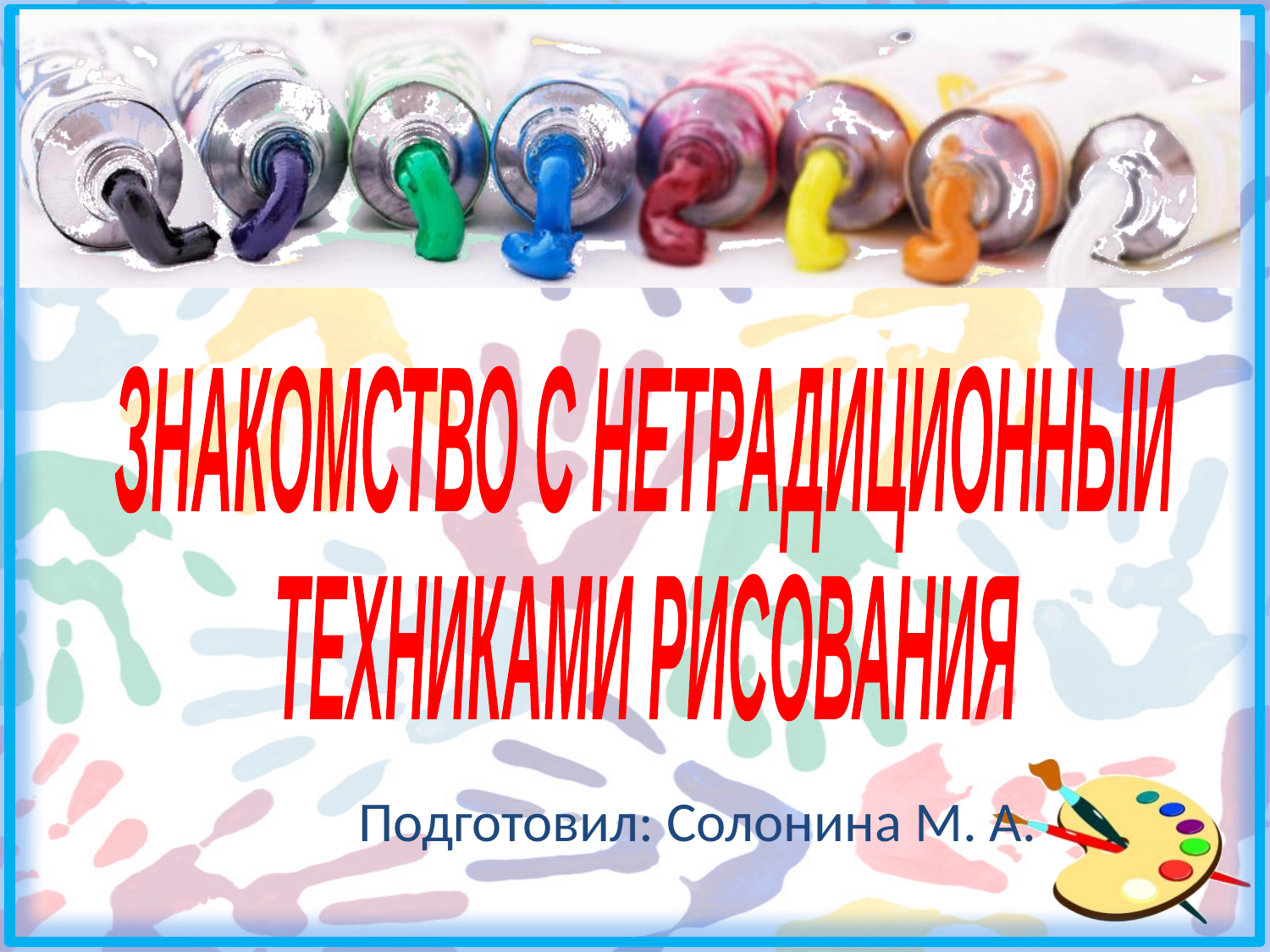

ЗНАКОМСТВО С НЕТРАДИЦИОННЫИ
ТЕХНИКАМИ РИСОВАНИЯ
 Подготовил: Солонина М. А.